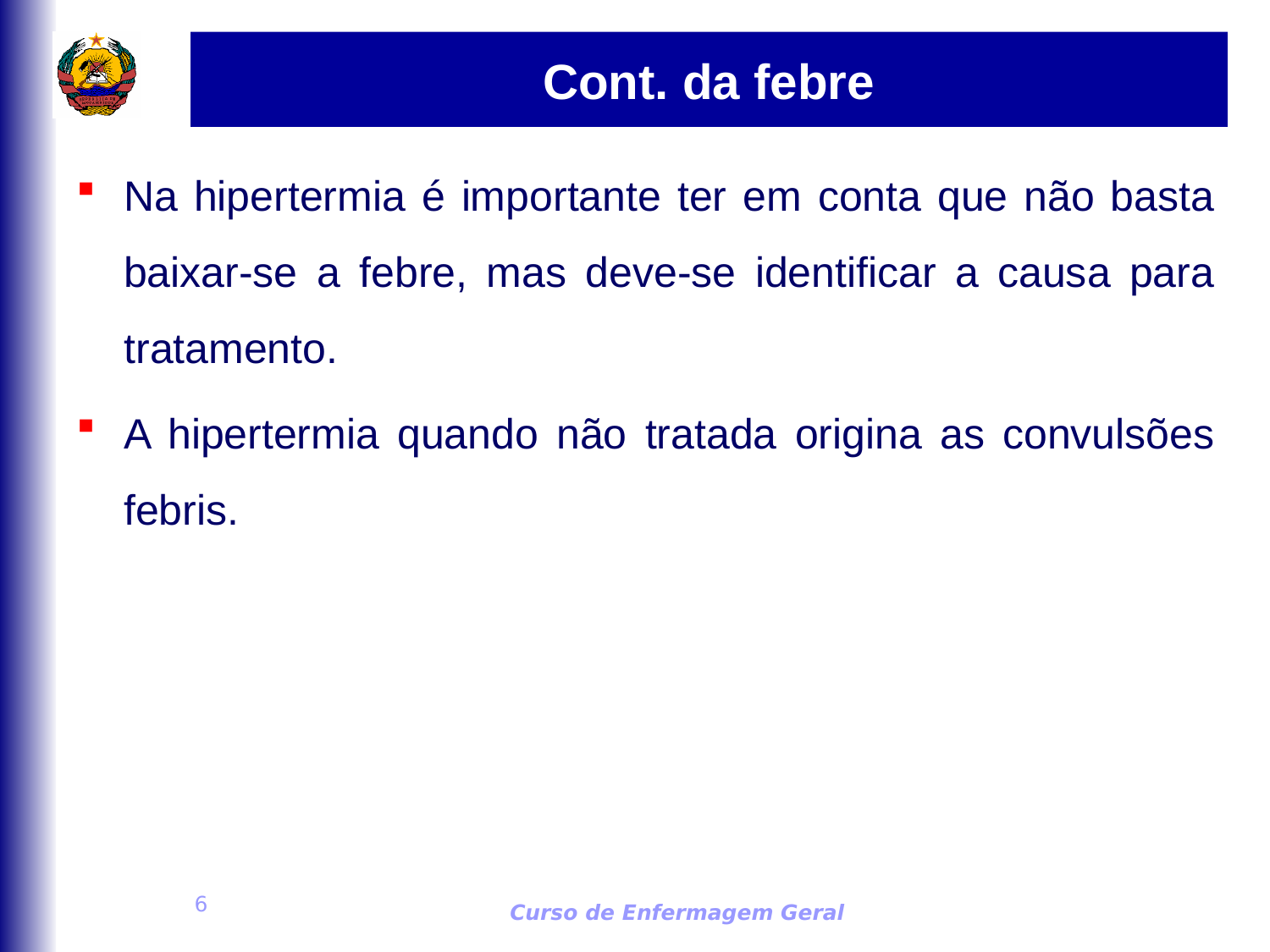

# Cont. da febre
Na hipertermia é importante ter em conta que não basta baixar-se a febre, mas deve-se identificar a causa para tratamento.
A hipertermia quando não tratada origina as convulsões febris.
6
Curso de Enfermagem Geral